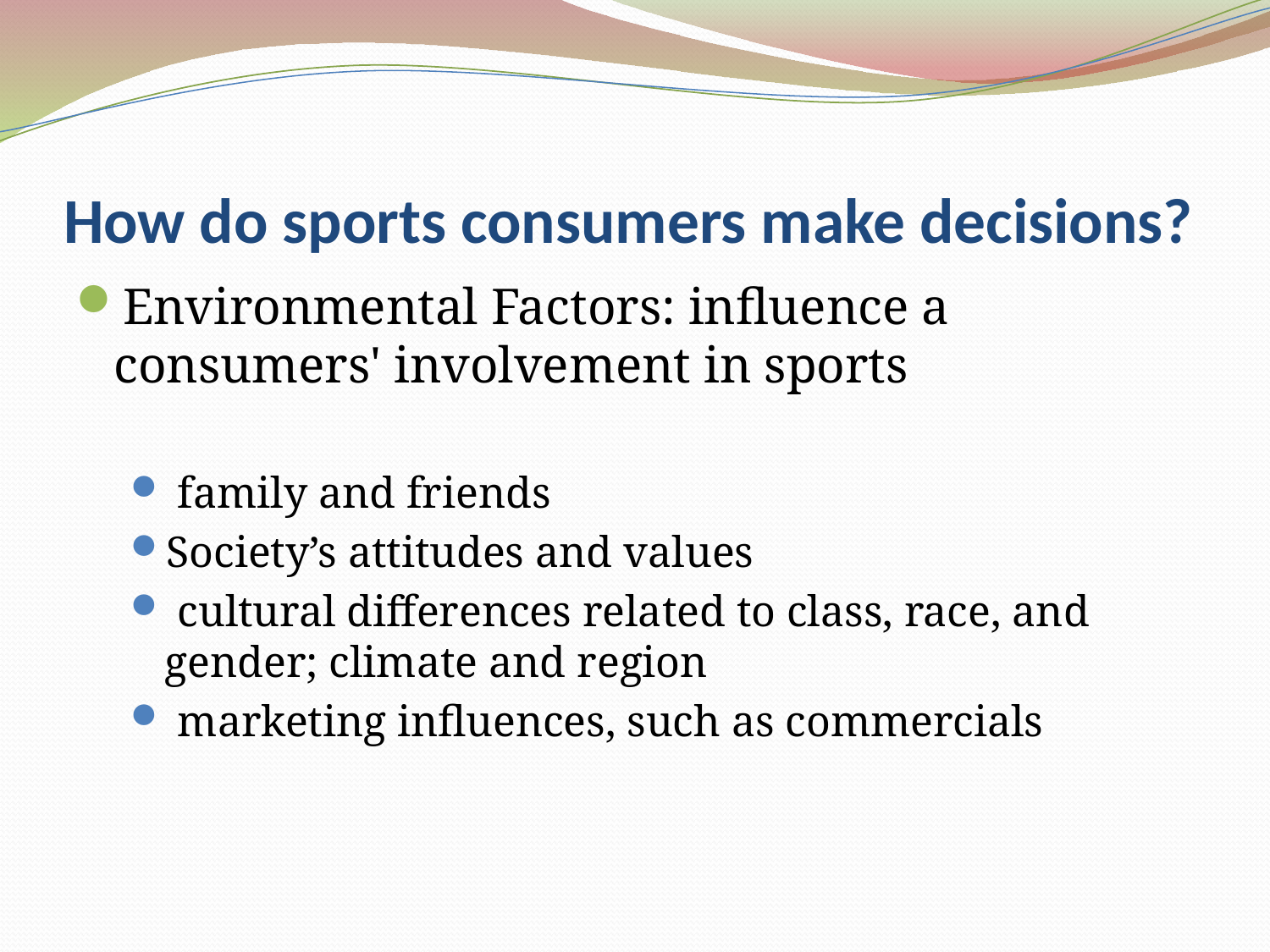

# How do sports consumers make decisions?
Environmental Factors: influence a consumers' involvement in sports

 family and friends
Society’s attitudes and values
 cultural differences related to class, race, and gender; climate and region
 marketing influences, such as commercials